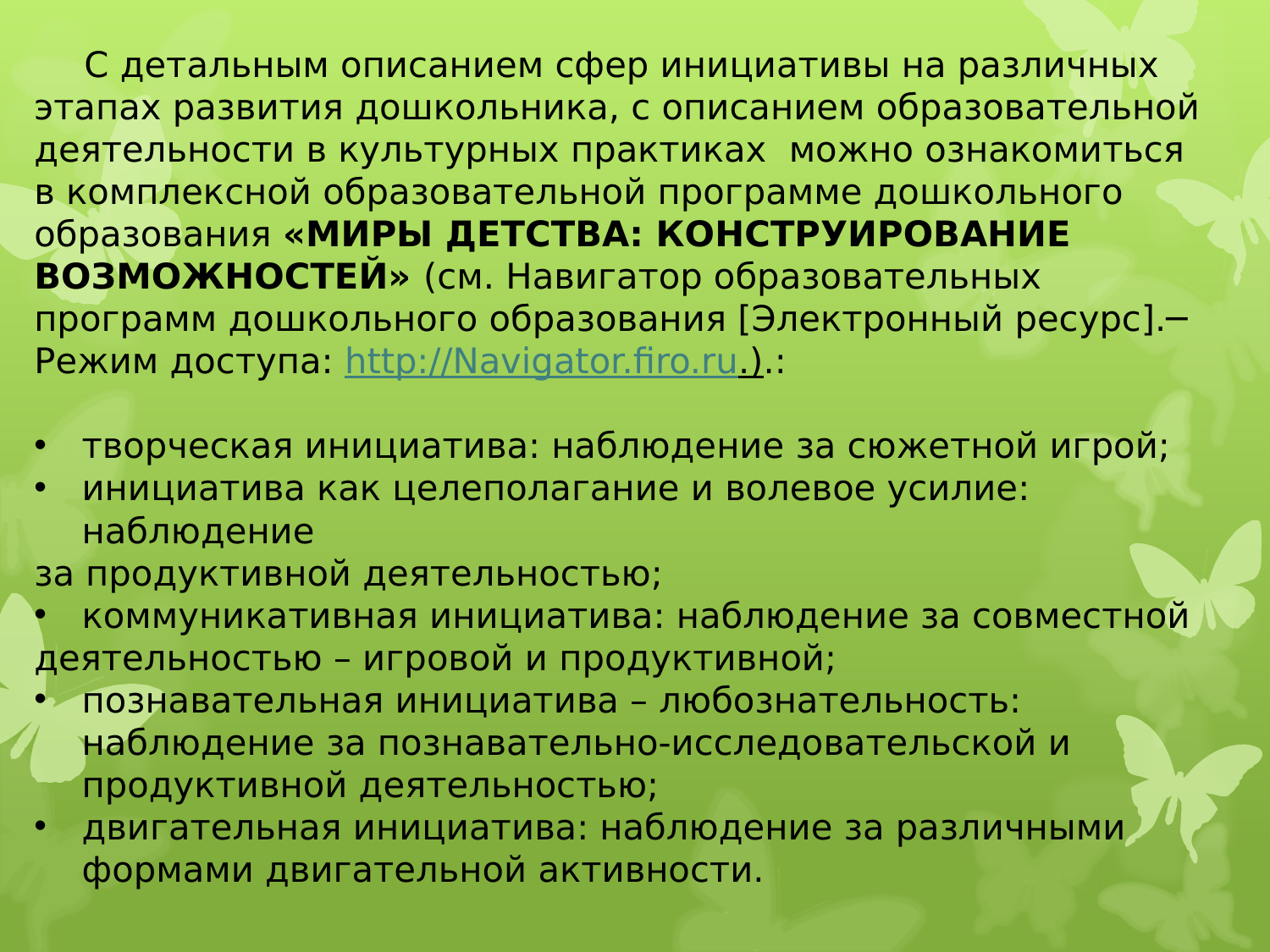

С детальным описанием сфер инициативы на различных этапах развития дошкольника, с описанием образовательной деятельности в культурных практиках  можно ознакомиться в комплексной образовательной программе дошкольного образования «МИРЫ ДЕТСТВА: КОНСТРУИРОВАНИЕ ВОЗМОЖНОСТЕЙ» (см. Навигатор образовательных программ дошкольного образования [Электронный ресурс].─ Режим доступа: http://Navigator.firo.ru.).:

творческая инициатива: наблюдение за сюжетной игрой;
инициатива как целеполагание и волевое усилие: наблюдение
за продуктивной деятельностью;
коммуникативная инициатива: наблюдение за совместной
деятельностью – игровой и продуктивной;
познавательная инициатива – любознательность: наблюдение за познавательно-исследовательской и продуктивной деятельностью;
двигательная инициатива: наблюдение за различными формами двигательной активности.